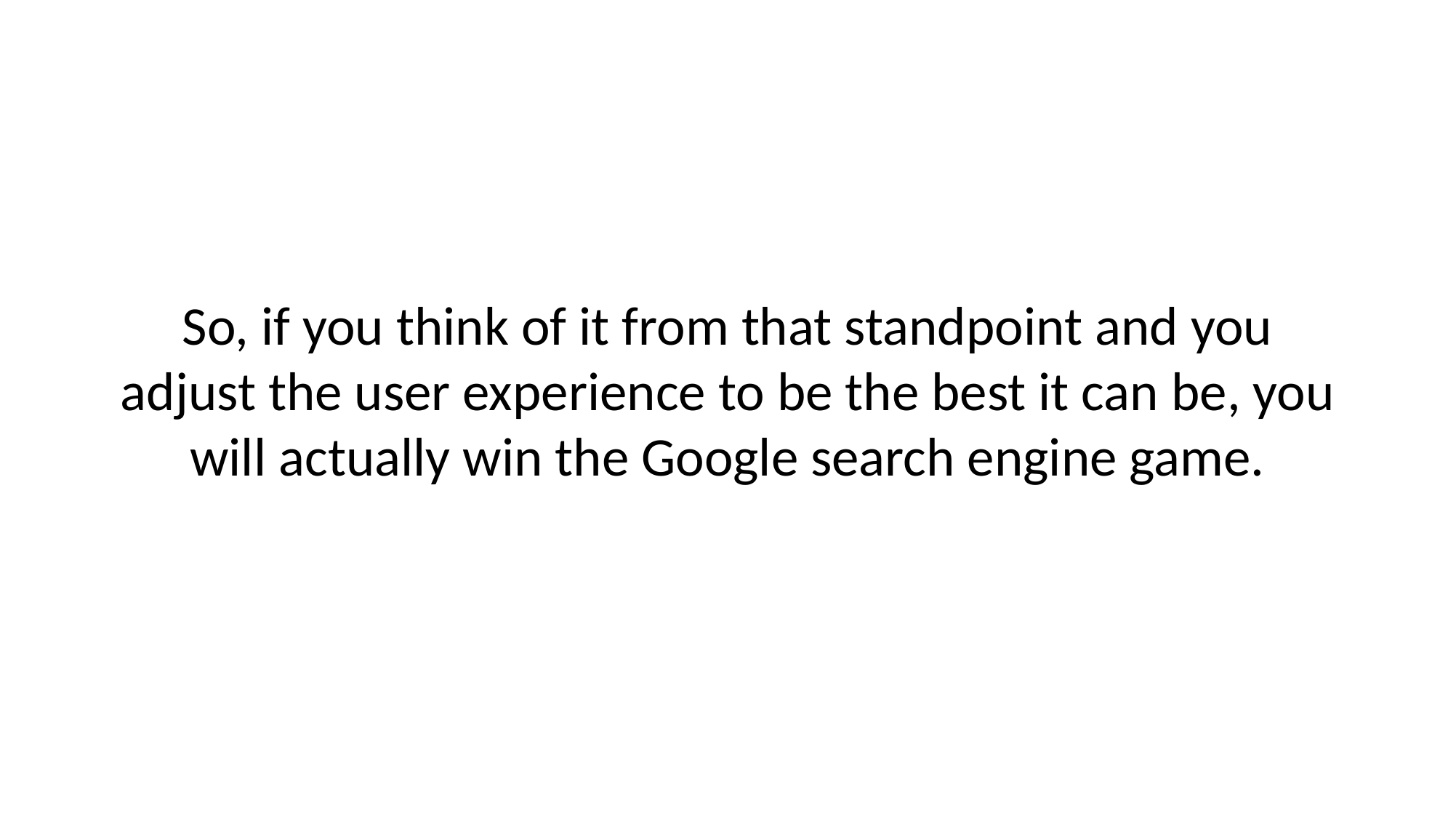

# So, if you think of it from that standpoint and you adjust the user experience to be the best it can be, you will actually win the Google search engine game.